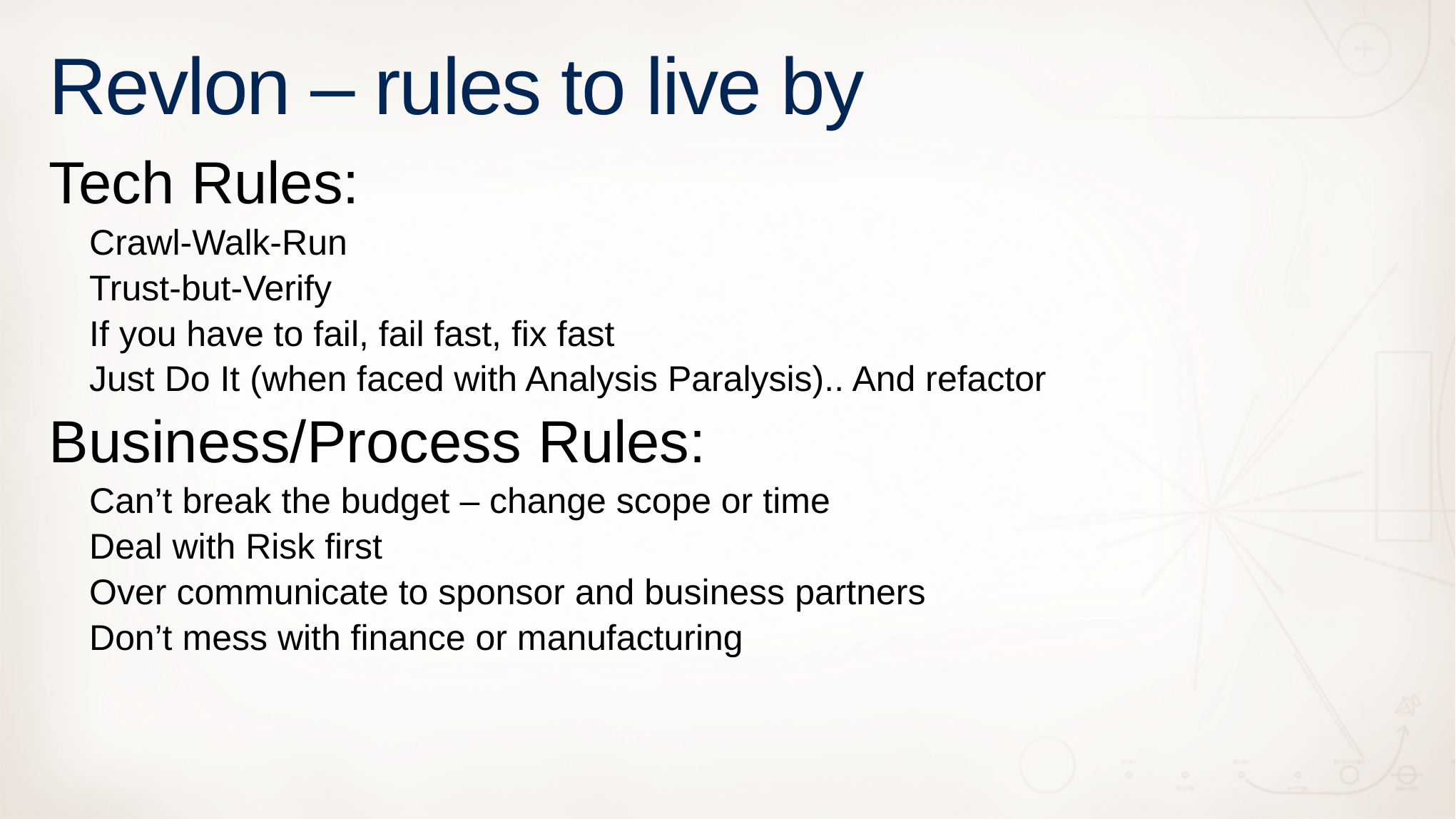

# Revlon – rules to live by
Tech Rules:
Crawl-Walk-Run
Trust-but-Verify
If you have to fail, fail fast, fix fast
Just Do It (when faced with Analysis Paralysis).. And refactor
Business/Process Rules:
Can’t break the budget – change scope or time
Deal with Risk first
Over communicate to sponsor and business partners
Don’t mess with finance or manufacturing